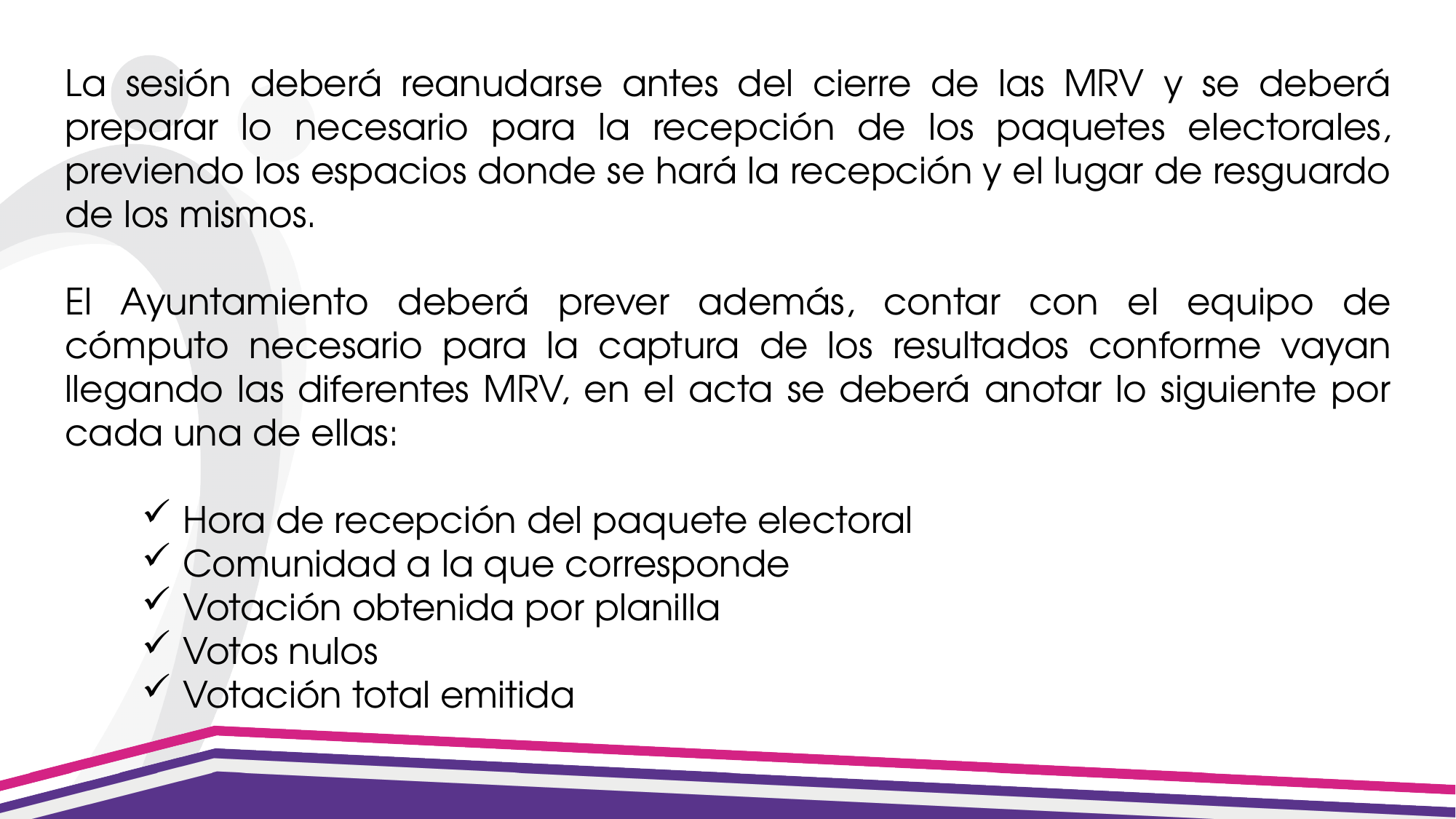

La sesión deberá reanudarse antes del cierre de las MRV y se deberá preparar lo necesario para la recepción de los paquetes electorales, previendo los espacios donde se hará la recepción y el lugar de resguardo de los mismos.

El Ayuntamiento deberá prever además, contar con el equipo de cómputo necesario para la captura de los resultados conforme vayan llegando las diferentes MRV, en el acta se deberá anotar lo siguiente por cada una de ellas:

Hora de recepción del paquete electoral
Comunidad a la que corresponde
Votación obtenida por planilla
Votos nulos
Votación total emitida